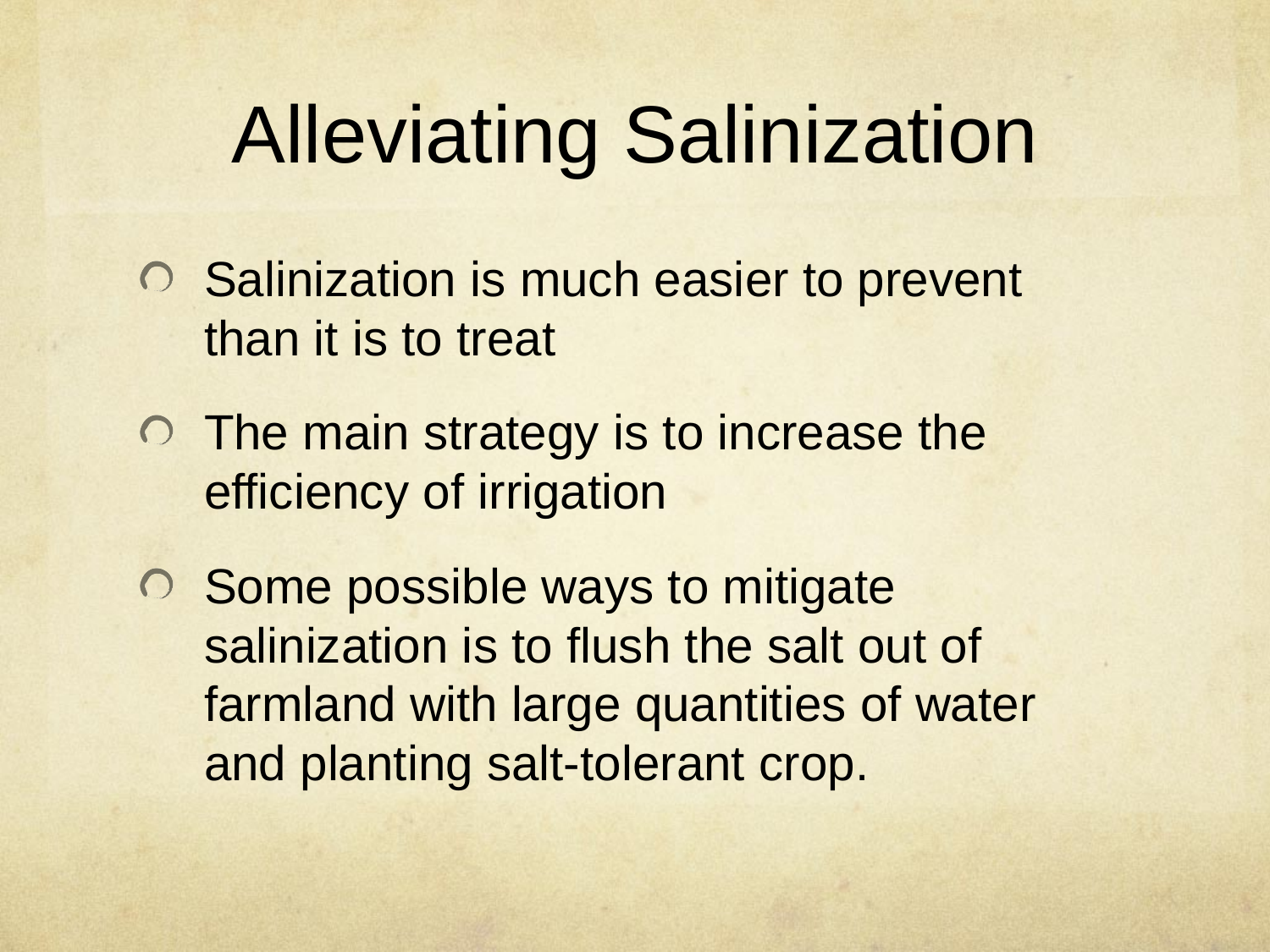

# Alleviating Salinization
Salinization is much easier to prevent than it is to treat
The main strategy is to increase the efficiency of irrigation
Some possible ways to mitigate salinization is to flush the salt out of farmland with large quantities of water and planting salt-tolerant crop.